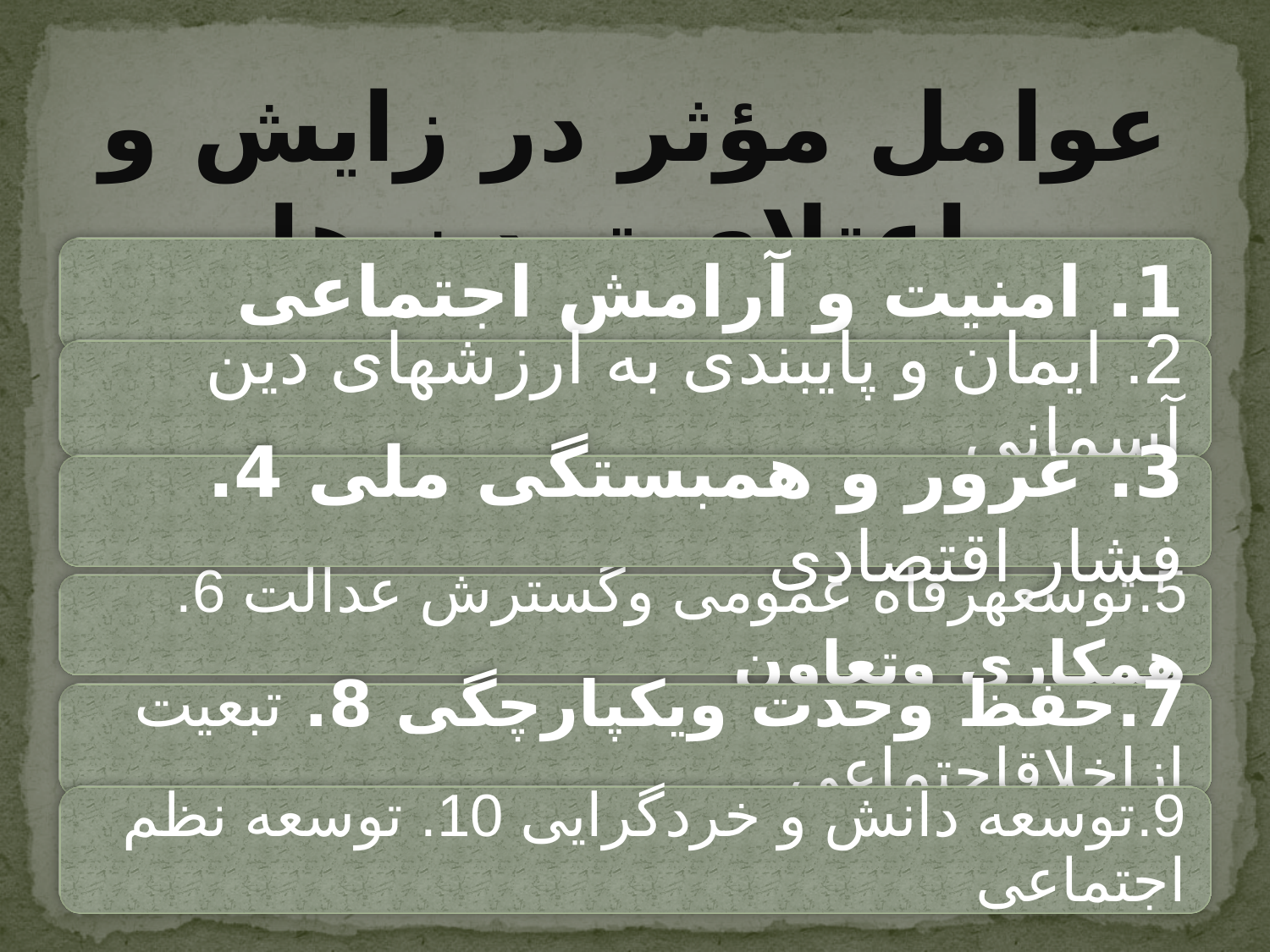

عوامل مؤثر در زایش و اعتلای تمدن ها
5.توسعه‏رفاه عمومی وگسترش عدالت 6. همکاری وتعاون
1. امنیت و آرامش اجتماعی
2. ایمان و پایبندی به ارزش‏های دین آسمانی
3. غرور و همبستگی ملی 4. فشار اقتصادی
7.حفظ وحدت ویکپارچگی 8. تبعیت ازاخلاق‏‏اجتماعی
9.توسعه دانش و خردگرایی 10. توسعه نظم اجتماعی